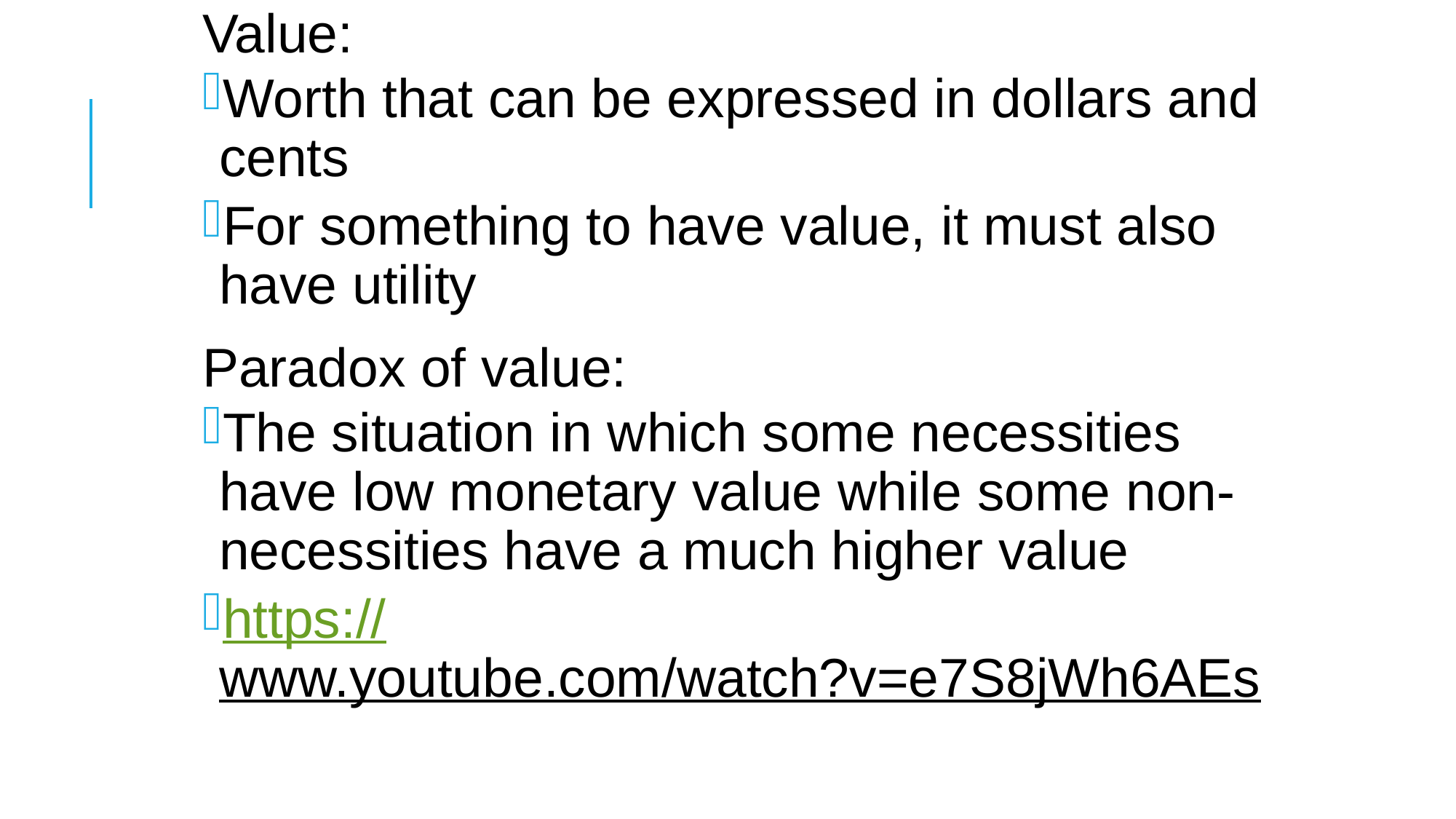

Value:
Worth that can be expressed in dollars and cents
For something to have value, it must also have utility
Paradox of value:
The situation in which some necessities have low monetary value while some non-necessities have a much higher value
https://www.youtube.com/watch?v=e7S8jWh6AEs